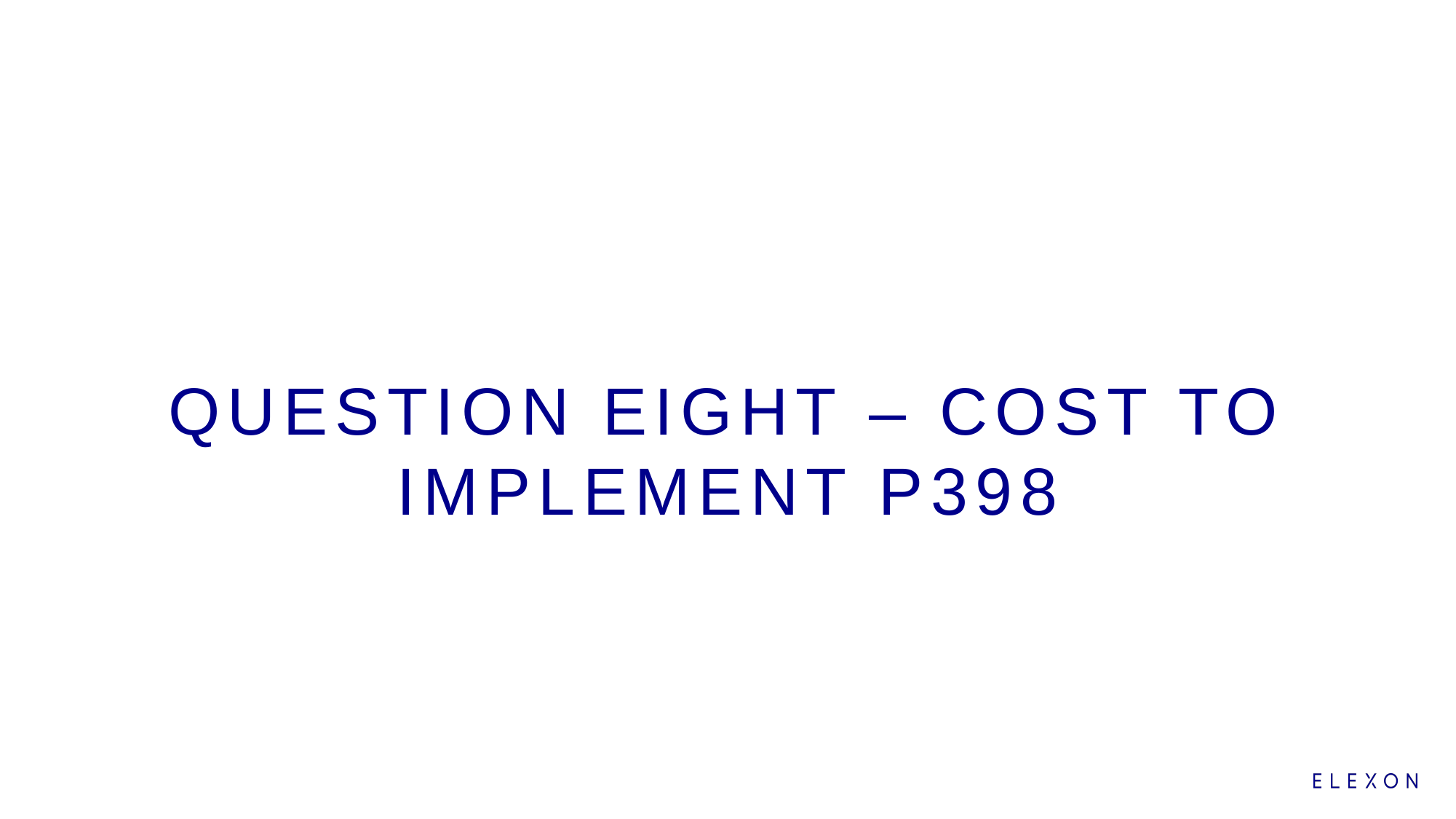

# Question eight – cost to implement p398